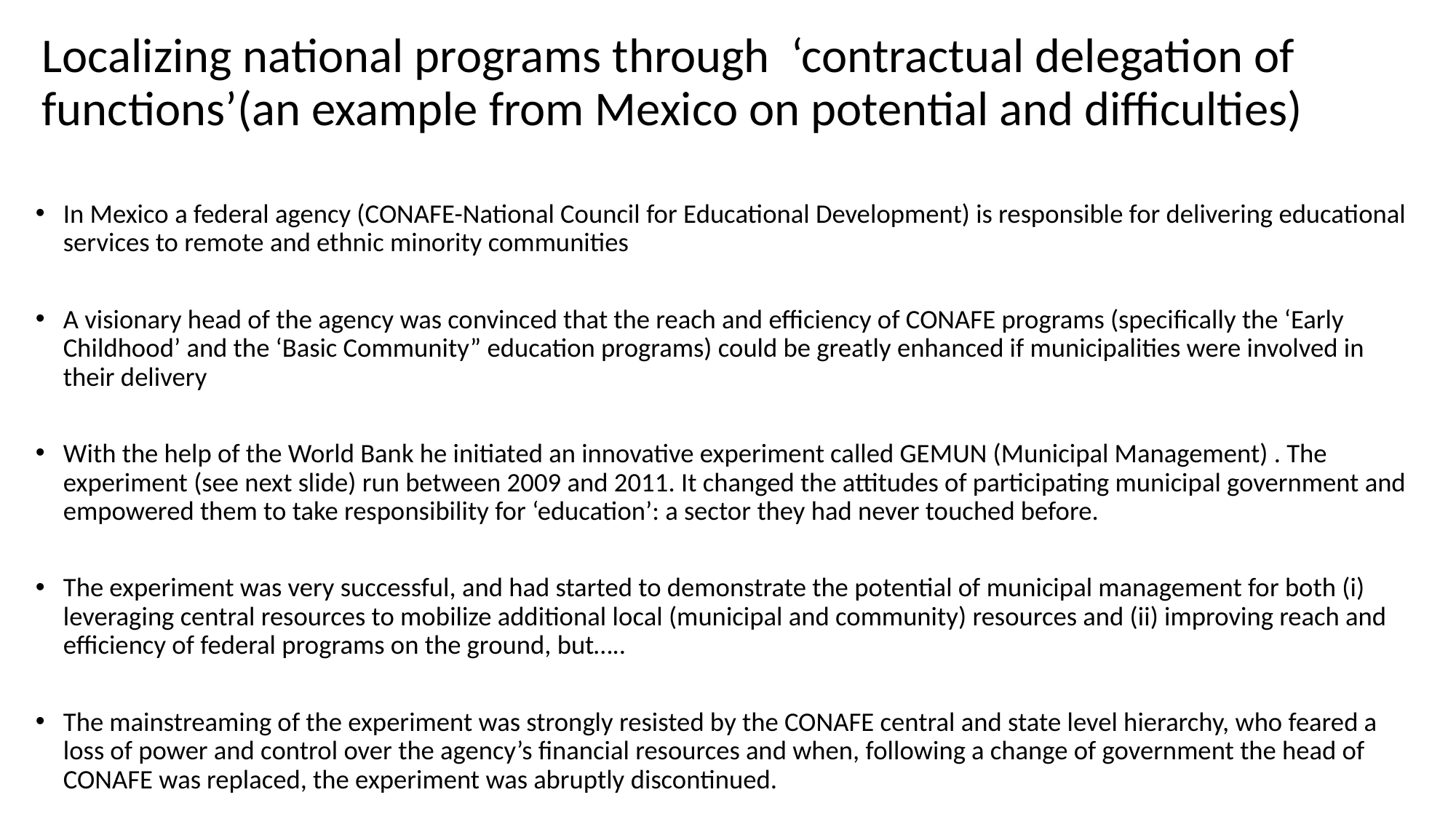

# Localizing national programs through  ‘contractual delegation of functions’(an example from Mexico on potential and difficulties)
In Mexico a federal agency (CONAFE-National Council for Educational Development) is responsible for delivering educational services to remote and ethnic minority communities

A visionary head of the agency was convinced that the reach and efficiency of CONAFE programs (specifically the ‘Early Childhood’ and the ‘Basic Community” education programs) could be greatly enhanced if municipalities were involved in their delivery

With the help of the World Bank he initiated an innovative experiment called GEMUN (Municipal Management) . The experiment (see next slide) run between 2009 and 2011. It changed the attitudes of participating municipal government and empowered them to take responsibility for ‘education’: a sector they had never touched before.

The experiment was very successful, and had started to demonstrate the potential of municipal management for both (i) leveraging central resources to mobilize additional local (municipal and community) resources and (ii) improving reach and efficiency of federal programs on the ground, but…..

The mainstreaming of the experiment was strongly resisted by the CONAFE central and state level hierarchy, who feared a loss of power and control over the agency’s financial resources and when, following a change of government the head of CONAFE was replaced, the experiment was abruptly discontinued.